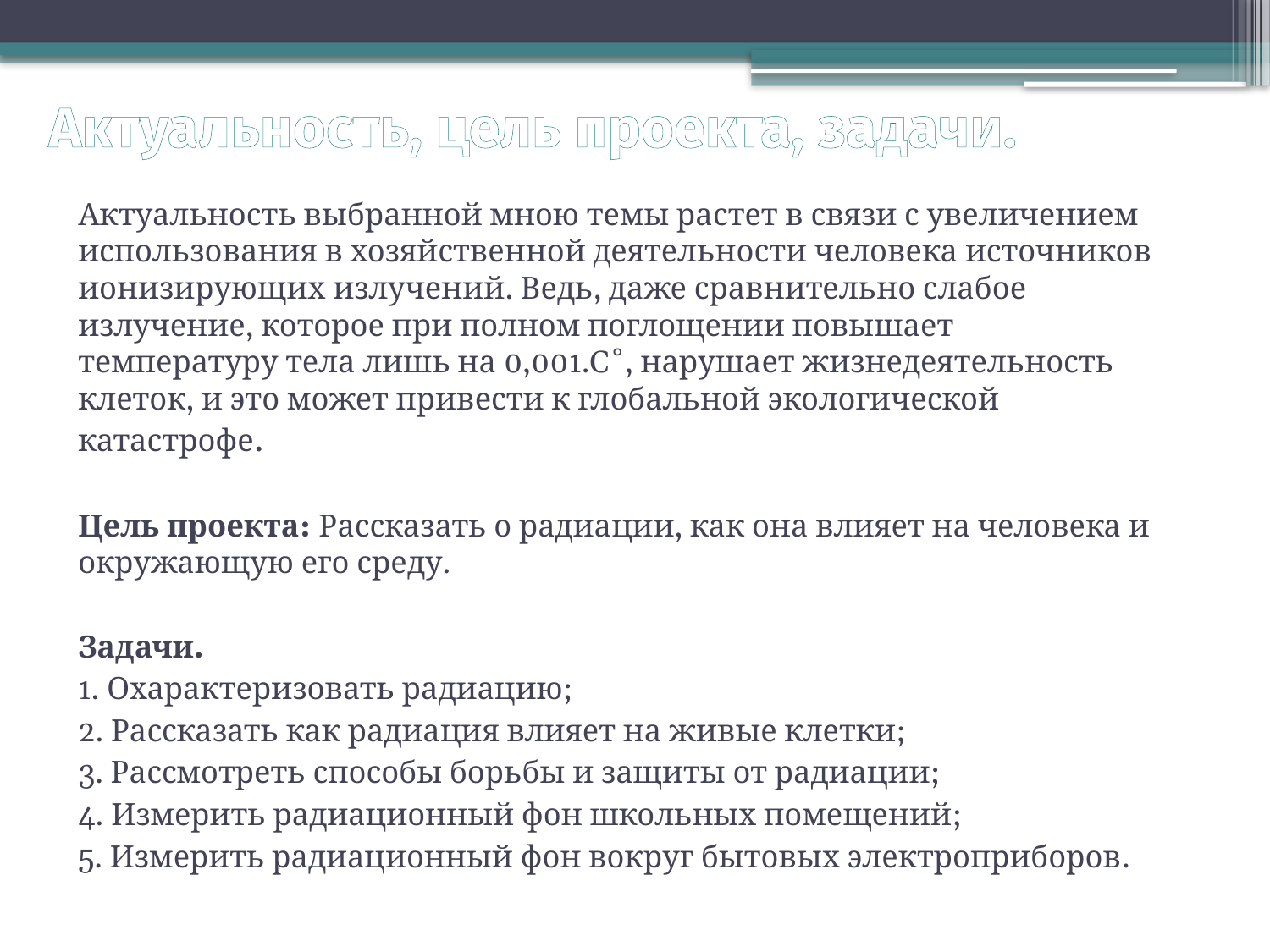

# Актуальность, цель проекта, задачи.
Актуальность выбранной мною темы растет в связи с увеличением использования в хозяйственной деятельности человека источников ионизирующих излучений. Ведь, даже сравнительно слабое излучение, которое при полном поглощении повышает температуру тела лишь на 0,001.C˚, нарушает жизнедеятельность клеток, и это может привести к глобальной экологической катастрофе.

Цель проекта: Рассказать о радиации, как она влияет на человека и окружающую его среду.

Задачи.
1. Охарактеризовать радиацию;
2. Рассказать как радиация влияет на живые клетки;
3. Рассмотреть способы борьбы и защиты от радиации;
4. Измерить радиационный фон школьных помещений;
5. Измерить радиационный фон вокруг бытовых электроприборов.